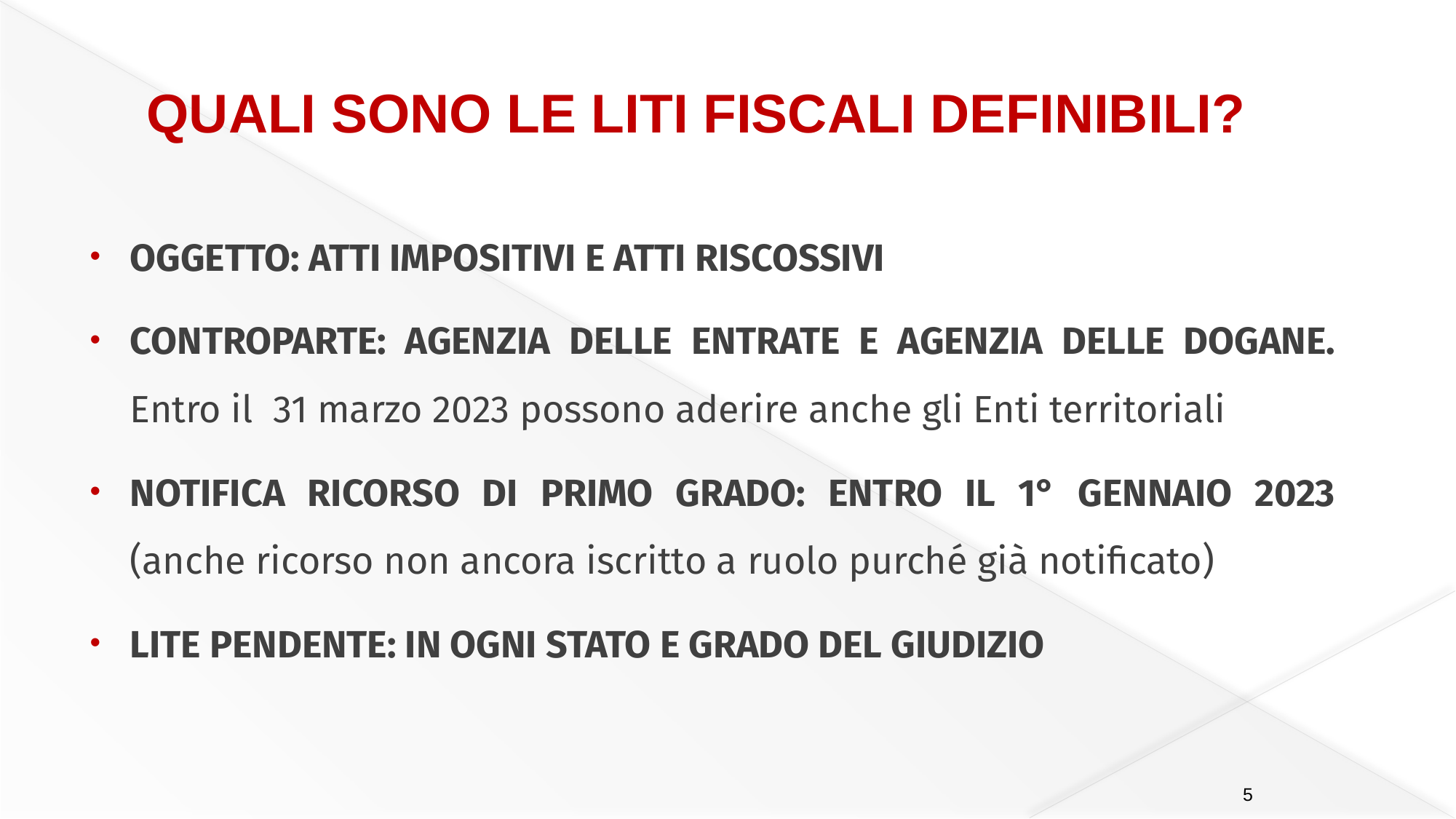

QUALI SONO LE LITI FISCALI DEFINIBILI?
OGGETTO: ATTI IMPOSITIVI E ATTI RISCOSSIVI
CONTROPARTE: AGENZIA DELLE ENTRATE E AGENZIA DELLE DOGANE. Entro il  31 marzo 2023 possono aderire anche gli Enti territoriali
NOTIFICA RICORSO DI PRIMO GRADO: ENTRO IL 1° GENNAIO 2023 (anche ricorso non ancora iscritto a ruolo purché già notificato)
LITE PENDENTE: IN OGNI STATO E GRADO DEL GIUDIZIO

5